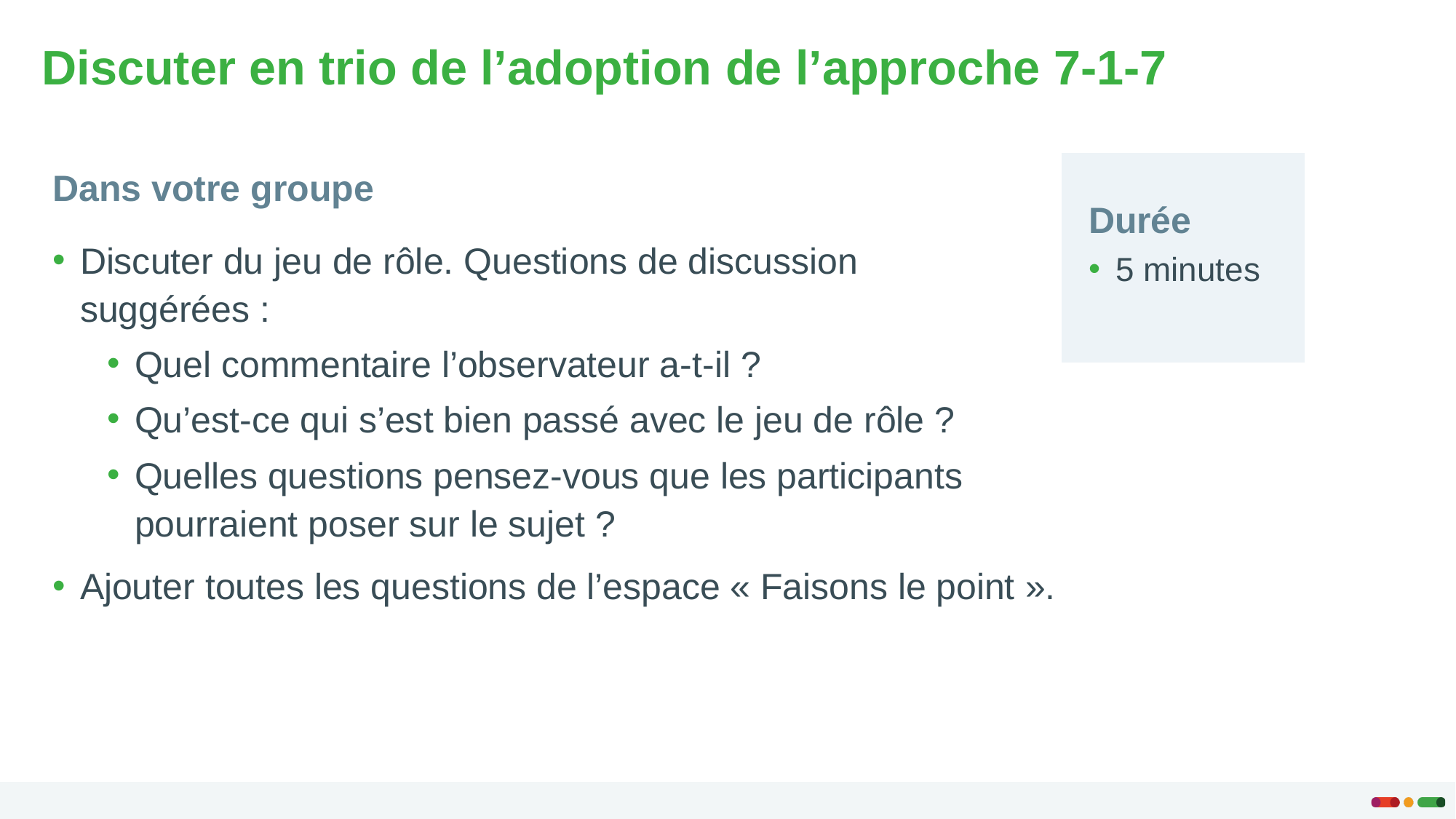

# Discuter en trio de l’adoption de l’approche 7-1-7
Dans votre groupe
Durée

Discuter du jeu de rôle. Questions de discussion
suggérées :
Quel commentaire l’observateur a-t-il ?
Qu’est-ce qui s’est bien passé avec le jeu de rôle ?
Quelles questions pensez-vous que les participants pourraient poser sur le sujet ?
Ajouter toutes les questions de l’espace « Faisons le point ».
5 minutes